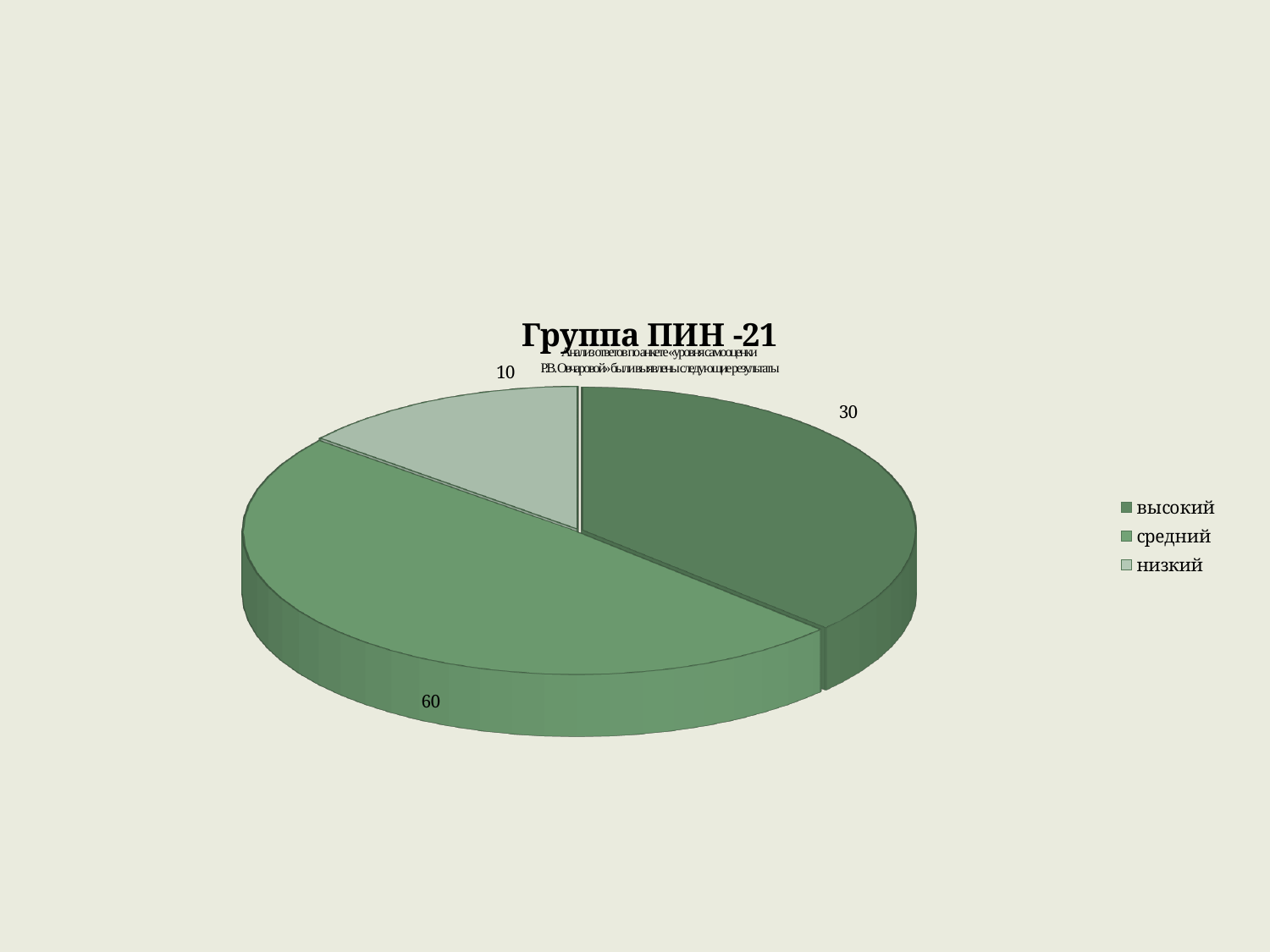

# Анализ ответов по анкете «уровня самооценки Р.В. Овчаровой» были выявлены следующие результаты

[unsupported chart]